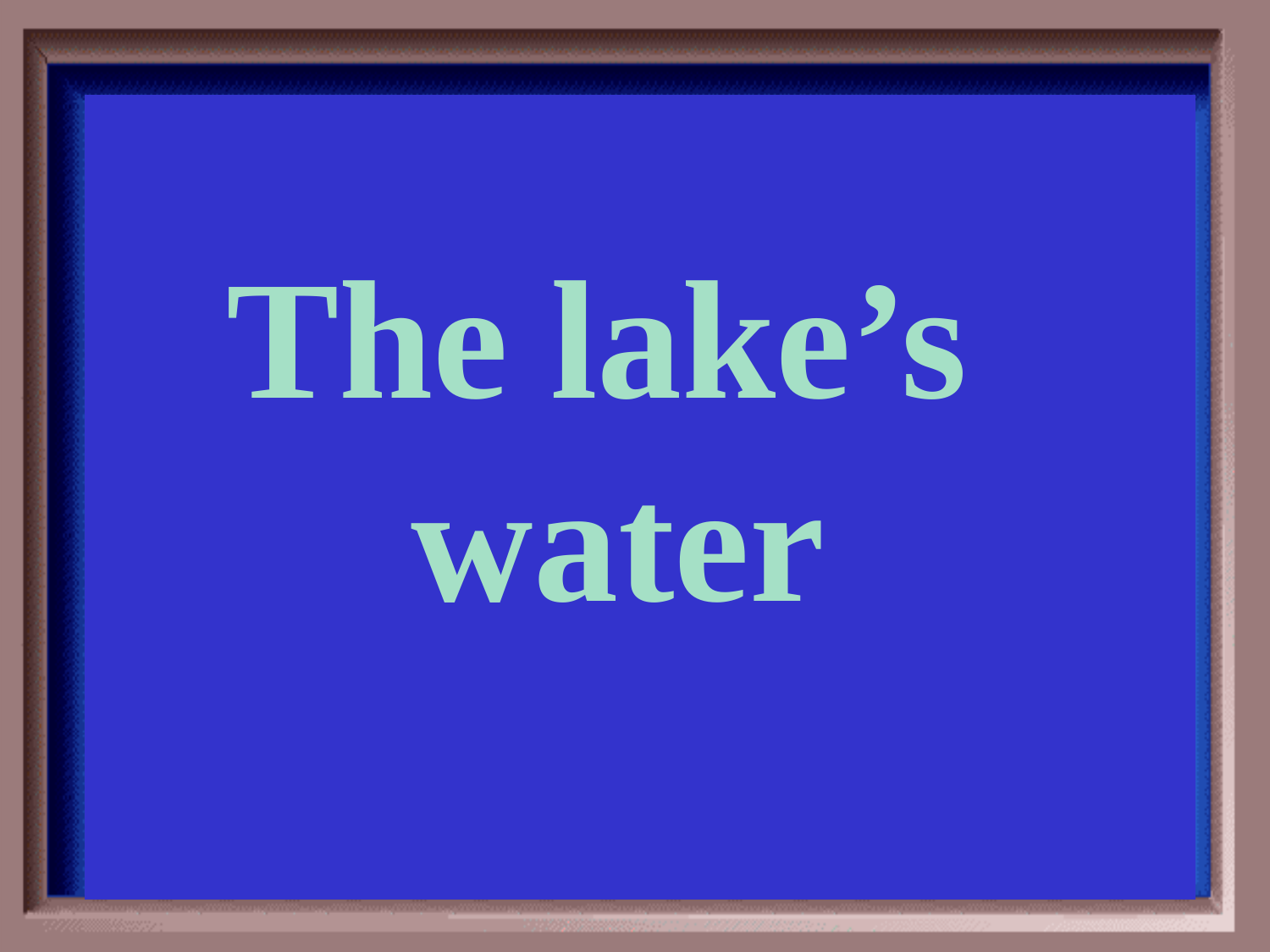

Category #3 $100 Question

The lake’s
water